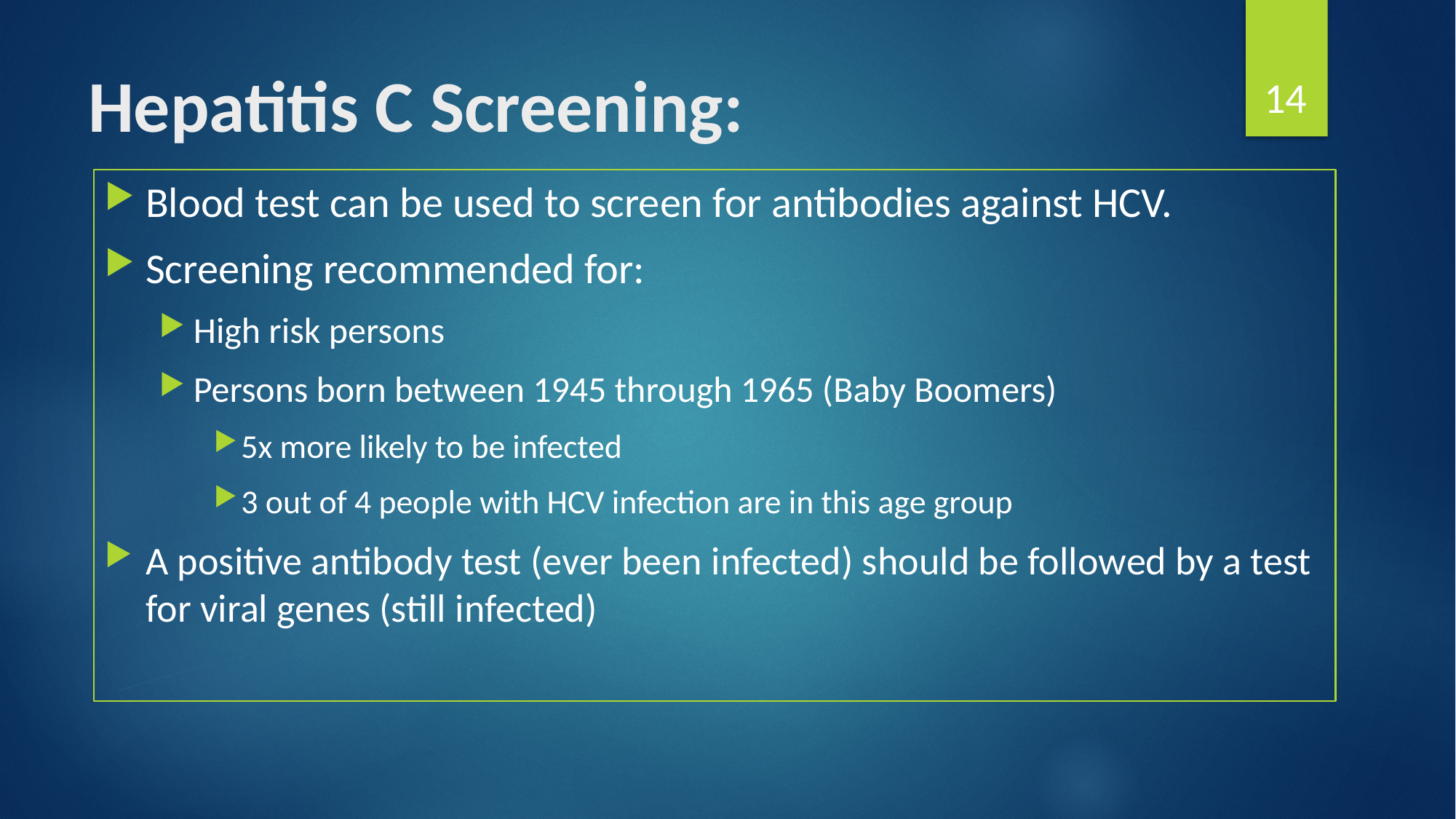

14
# Hepatitis C Screening:
Blood test can be used to screen for antibodies against HCV.
Screening recommended for:
High risk persons
Persons born between 1945 through 1965 (Baby Boomers)
5x more likely to be infected
3 out of 4 people with HCV infection are in this age group
A positive antibody test (ever been infected) should be followed by a test for viral genes (still infected)